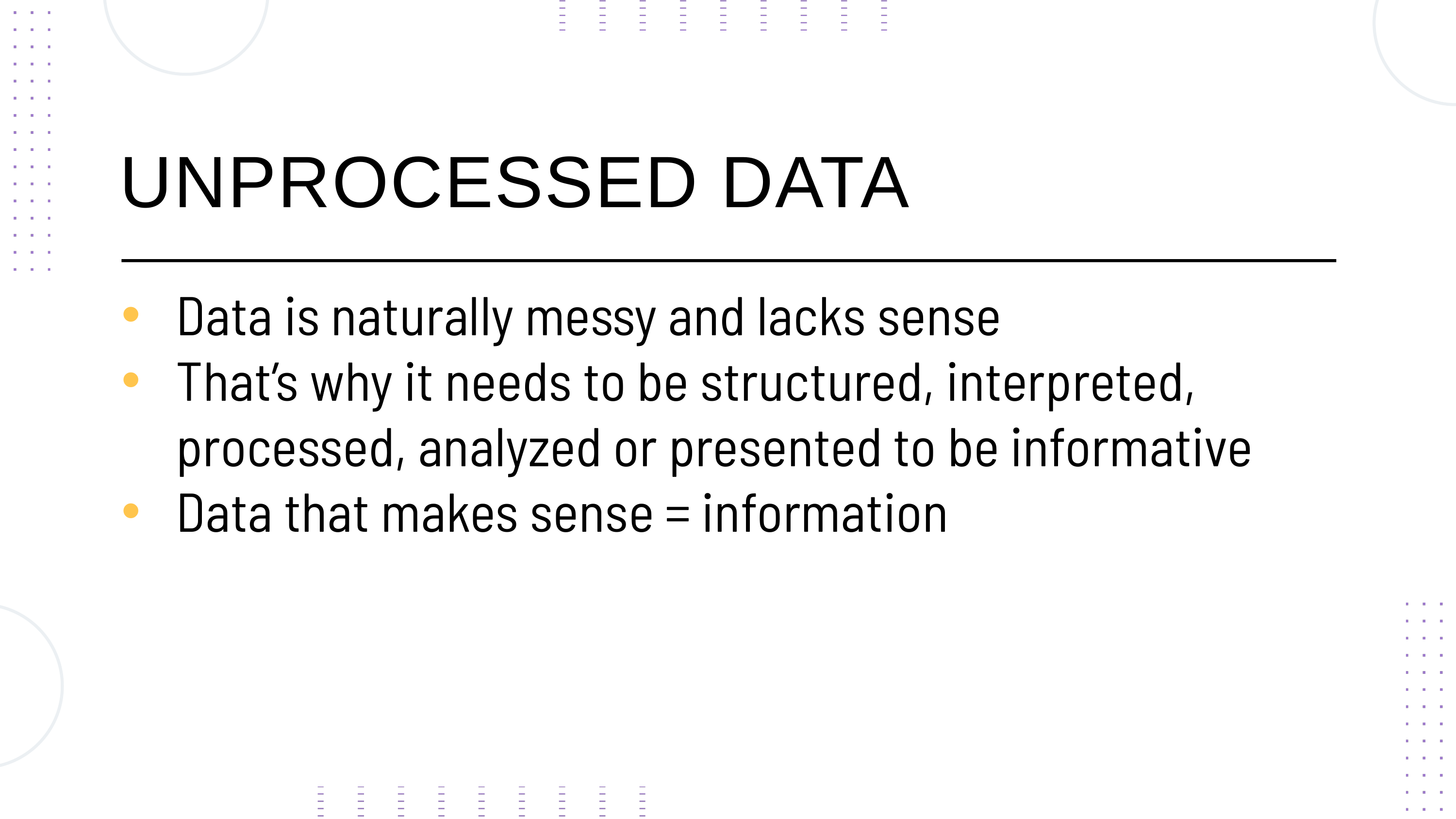

UNPROCESSED DATA

Data is naturally messy and lacks sense
That’s why it needs to be structured, interpreted, processed, analyzed or presented to be informative
Data that makes sense = information